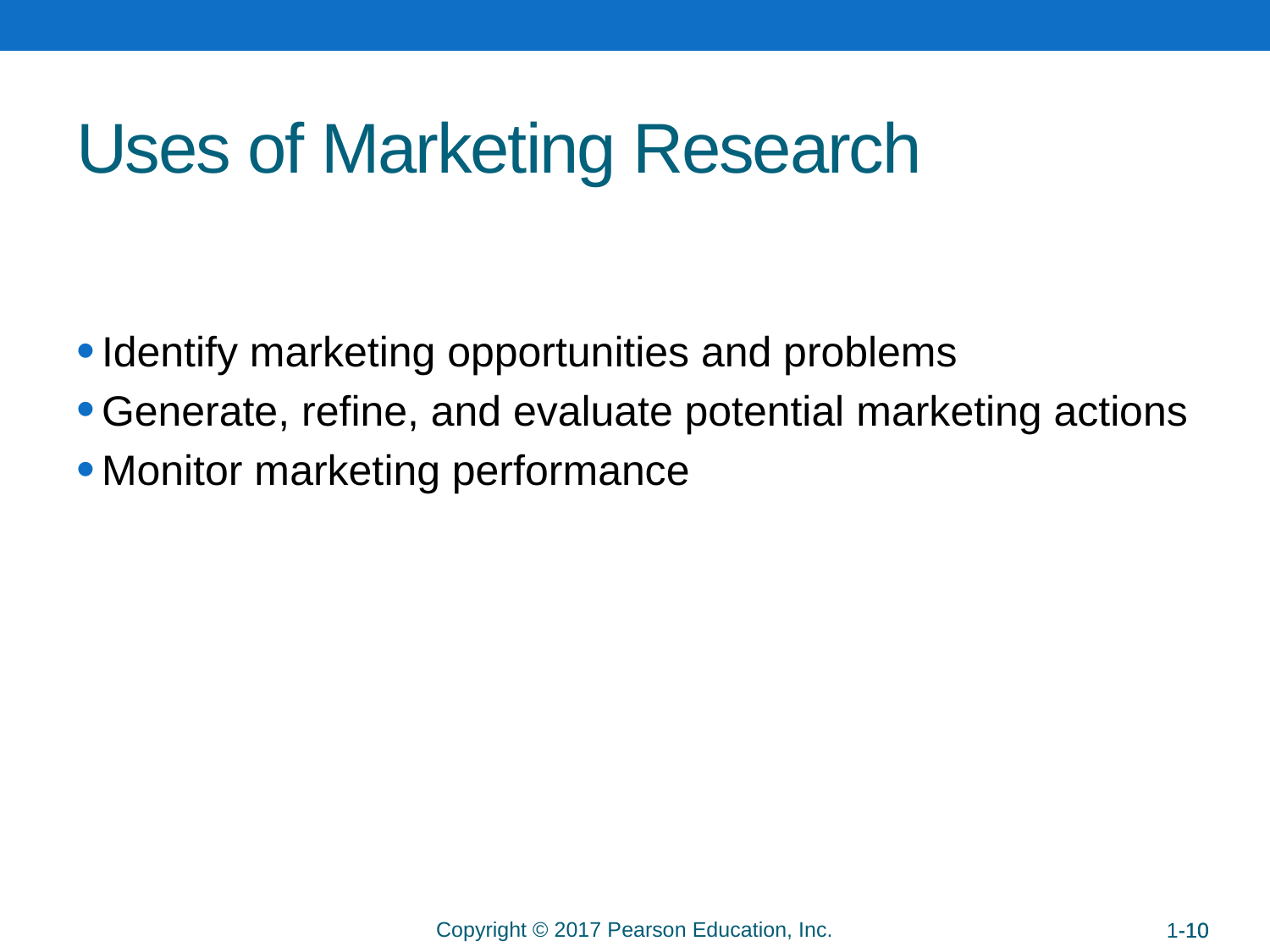

# Uses of Marketing Research
Identify marketing opportunities and problems
Generate, refine, and evaluate potential marketing actions
Monitor marketing performance